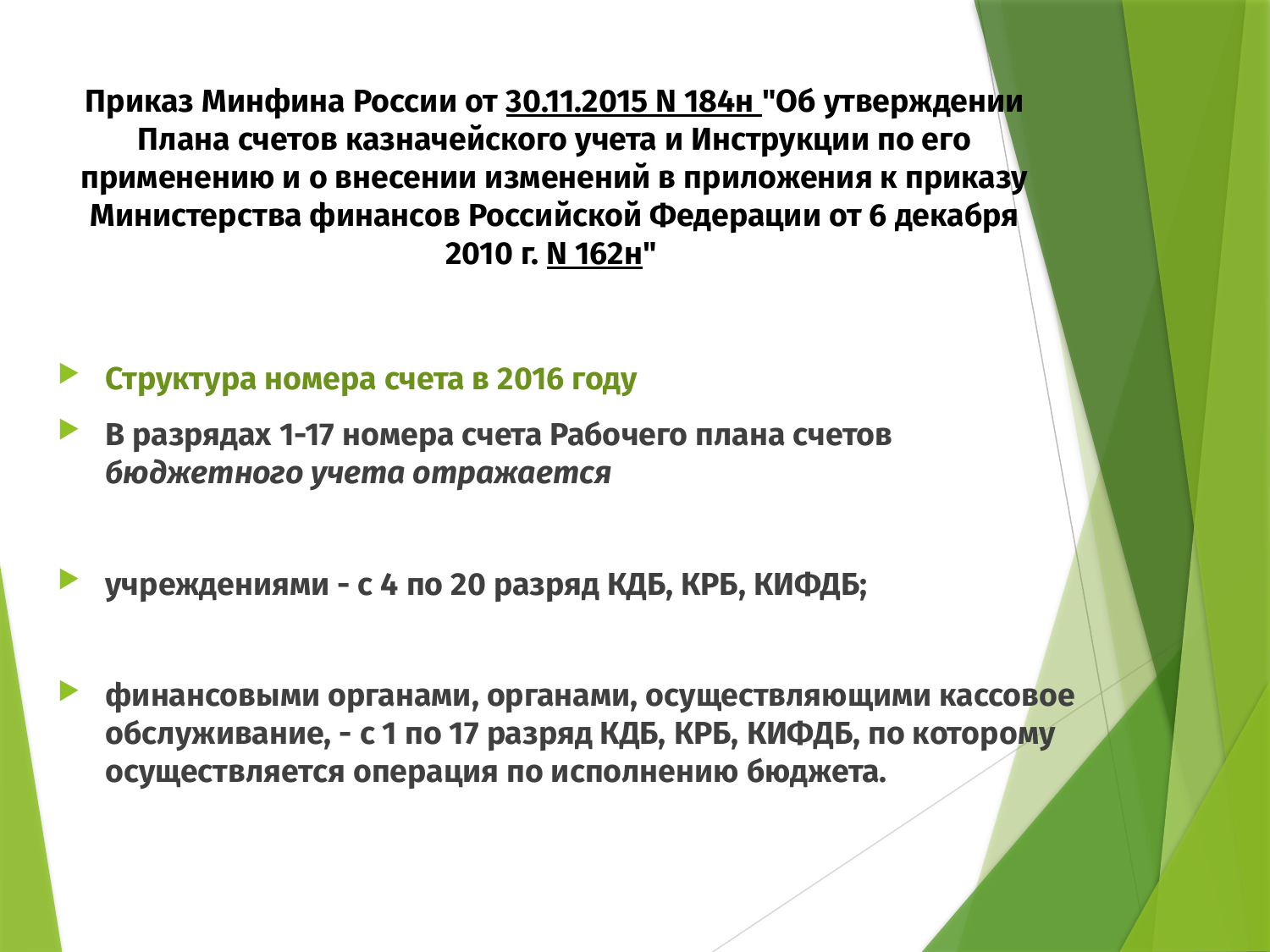

#

Приказ Минфина России от 30.11.2015 N 184н "Об утверждении Плана счетов казначейского учета и Инструкции по его применению и о внесении изменений в приложения к приказу Министерства финансов Российской Федерации от 6 декабря 2010 г. N 162н"

Структура номера счета в 2016 году
В разрядах 1-17 номера счета Рабочего плана счетов бюджетного учета отражается

учреждениями - с 4 по 20 разряд КДБ, КРБ, КИФДБ;

финансовыми органами, органами, осуществляющими кассовое обслуживание, - с 1 по 17 разряд КДБ, КРБ, КИФДБ, по которому осуществляется операция по исполнению бюджета.